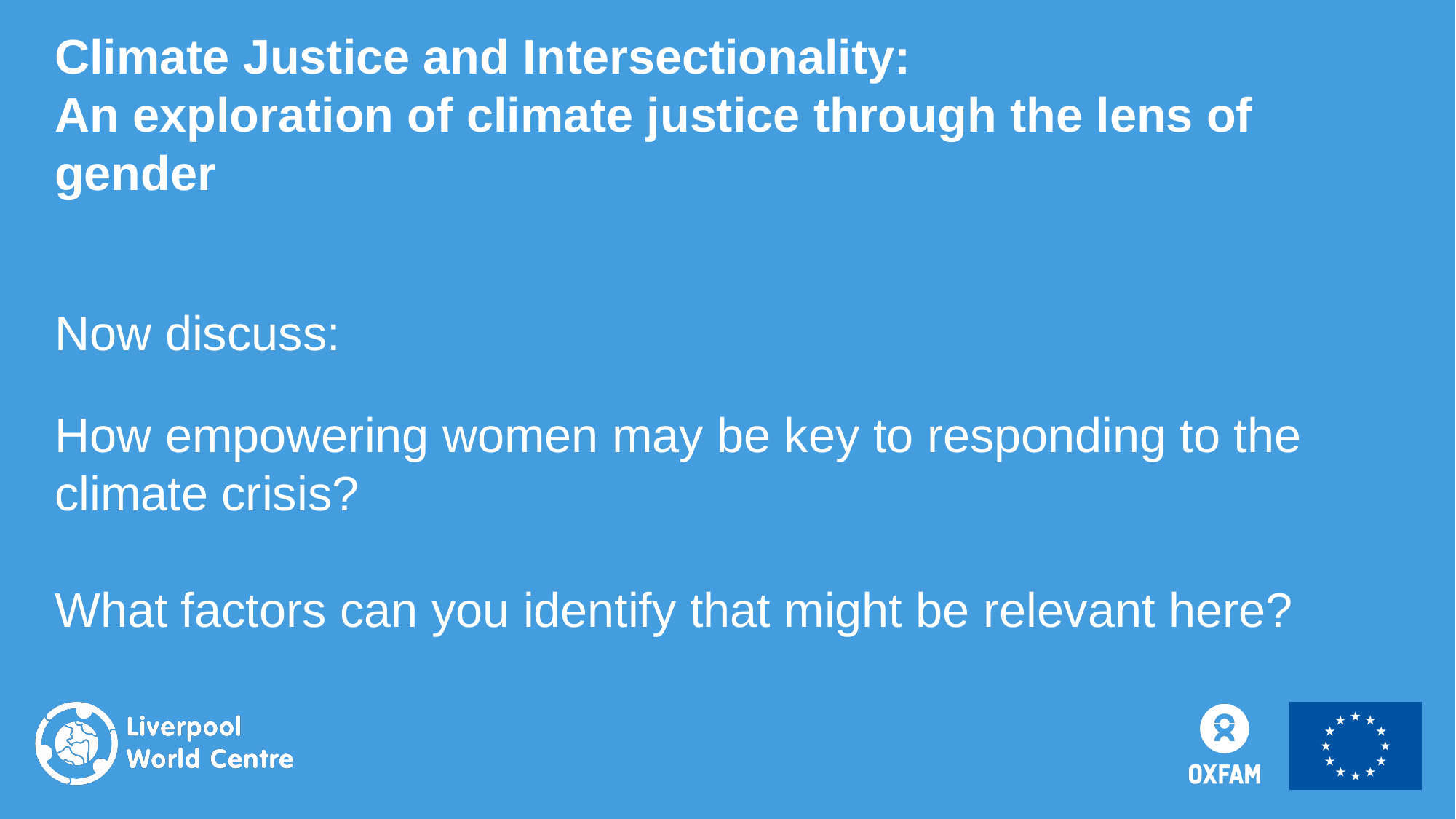

Climate Justice and Intersectionality:
An exploration of climate justice through the lens of gender

Now discuss:

How empowering women may be key to responding to the climate crisis?

What factors can you identify that might be relevant here?